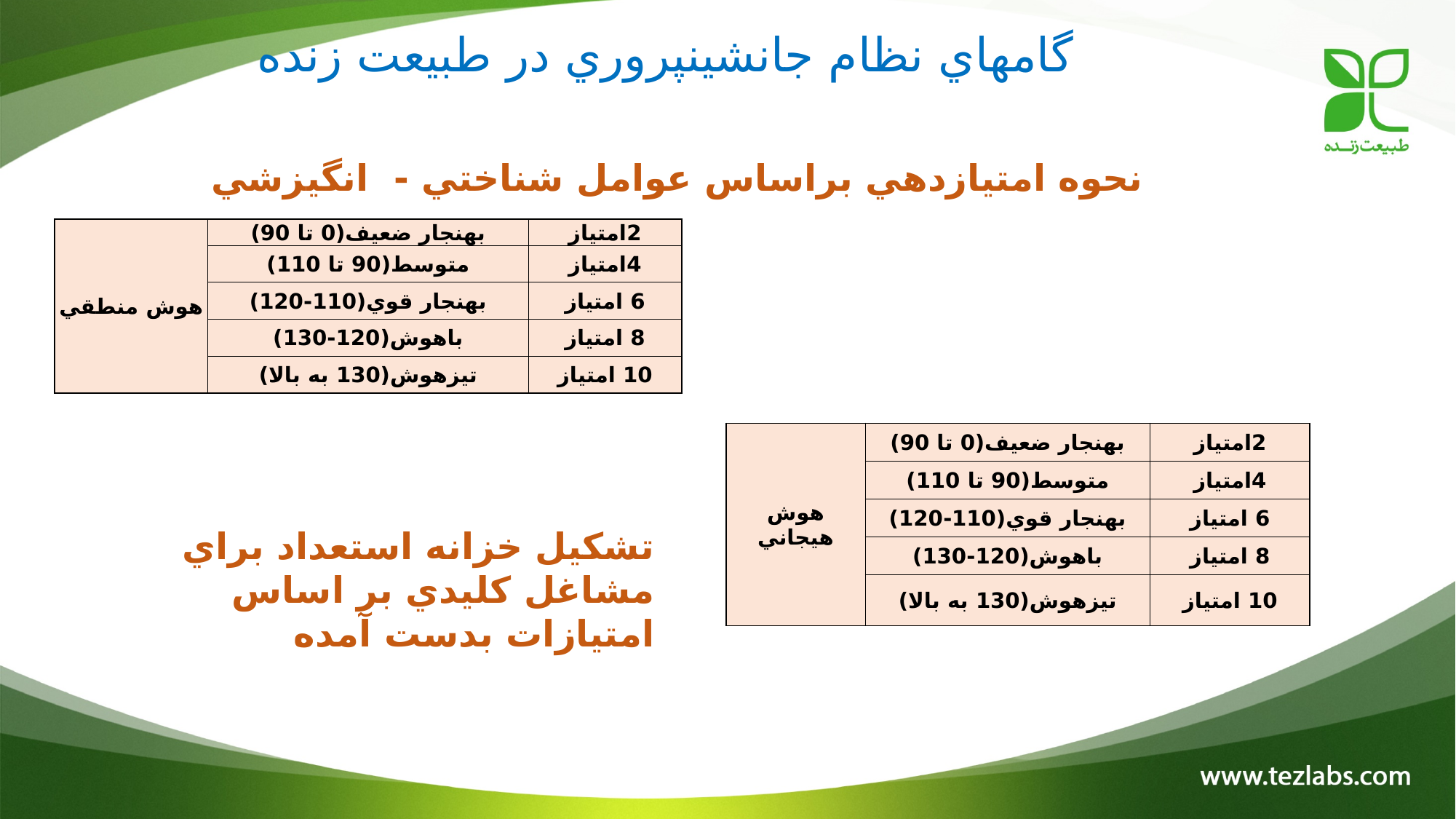

# گام­هاي نظام جانشين­پروري در طبيعت زنده

نحوه امتيازدهي براساس عوامل شناختي -  انگيزشي

| هوش منطقي | بهنجار ضعيف(0 تا 90) | 2امتياز |
| --- | --- | --- |
|  | متوسط(90 تا 110) | 4امتياز |
|  | بهنجار قوي(110-120) | 6 امتياز |
|  | باهوش(120-130) | 8 امتياز |
|  | تيزهوش(130 به بالا) | 10 امتياز |
| هوش هيجاني | بهنجار ضعيف(0 تا 90) | 2امتياز |
| --- | --- | --- |
|  | متوسط(90 تا 110) | 4امتياز |
|  | بهنجار قوي(110-120) | 6 امتياز |
|  | باهوش(120-130) | 8 امتياز |
|  | تيزهوش(130 به بالا) | 10 امتياز |
تشکيل خزانه استعداد براي مشاغل کليدي بر اساس امتيازات بدست آمده